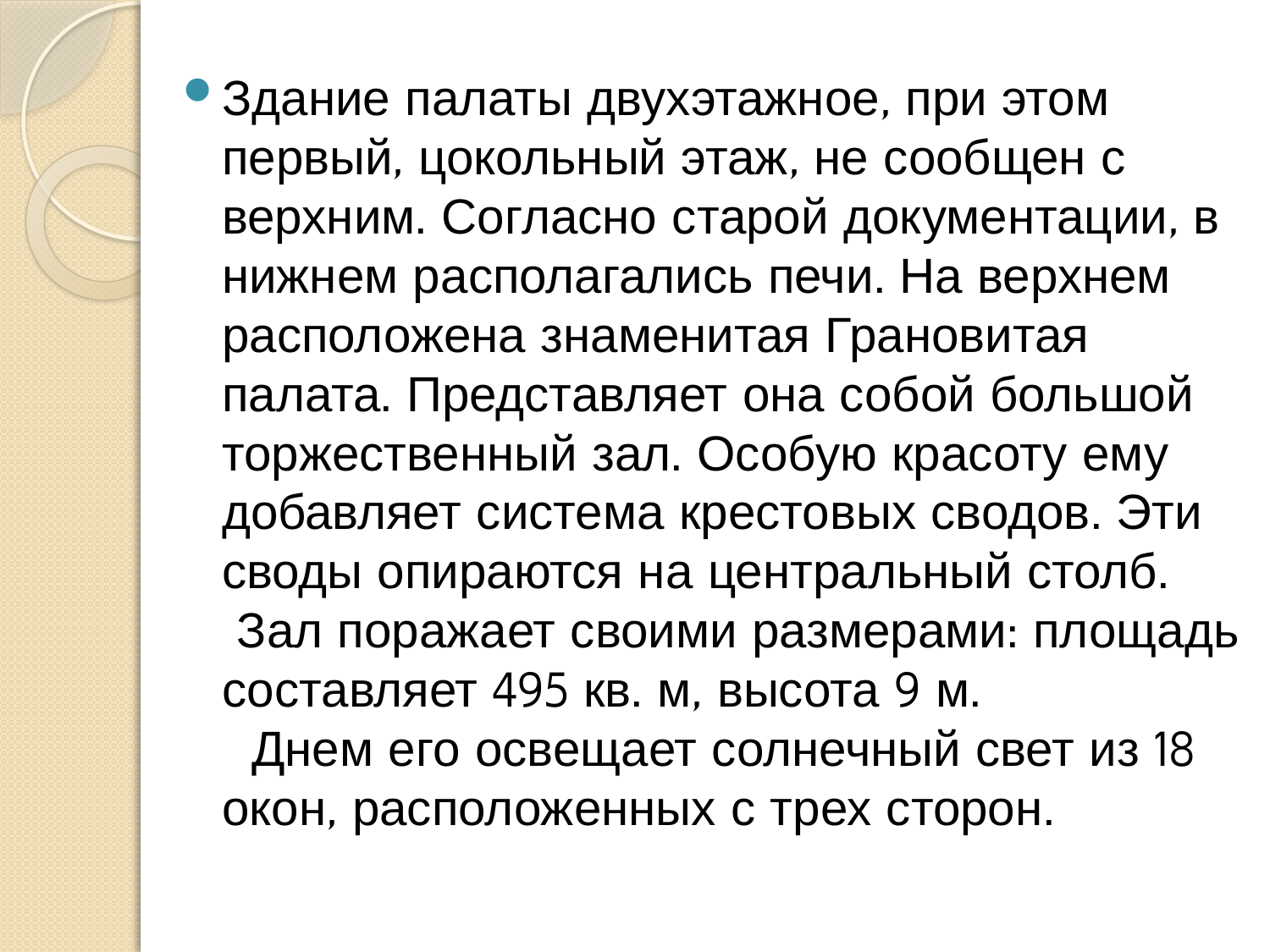

Здание палаты двухэтажное, при этом первый, цокольный этаж, не сообщен с верхним. Согласно старой документации, в нижнем располагались печи. На верхнем расположена знаменитая Грановитая палата. Представляет она собой большой торжественный зал. Особую красоту ему добавляет система крестовых сводов. Эти своды опираются на центральный столб.       Зал поражает своими размерами: площадь составляет 495 кв. м, высота 9 м.                     Днем его освещает солнечный свет из 18 окон, расположенных с трех сторон.